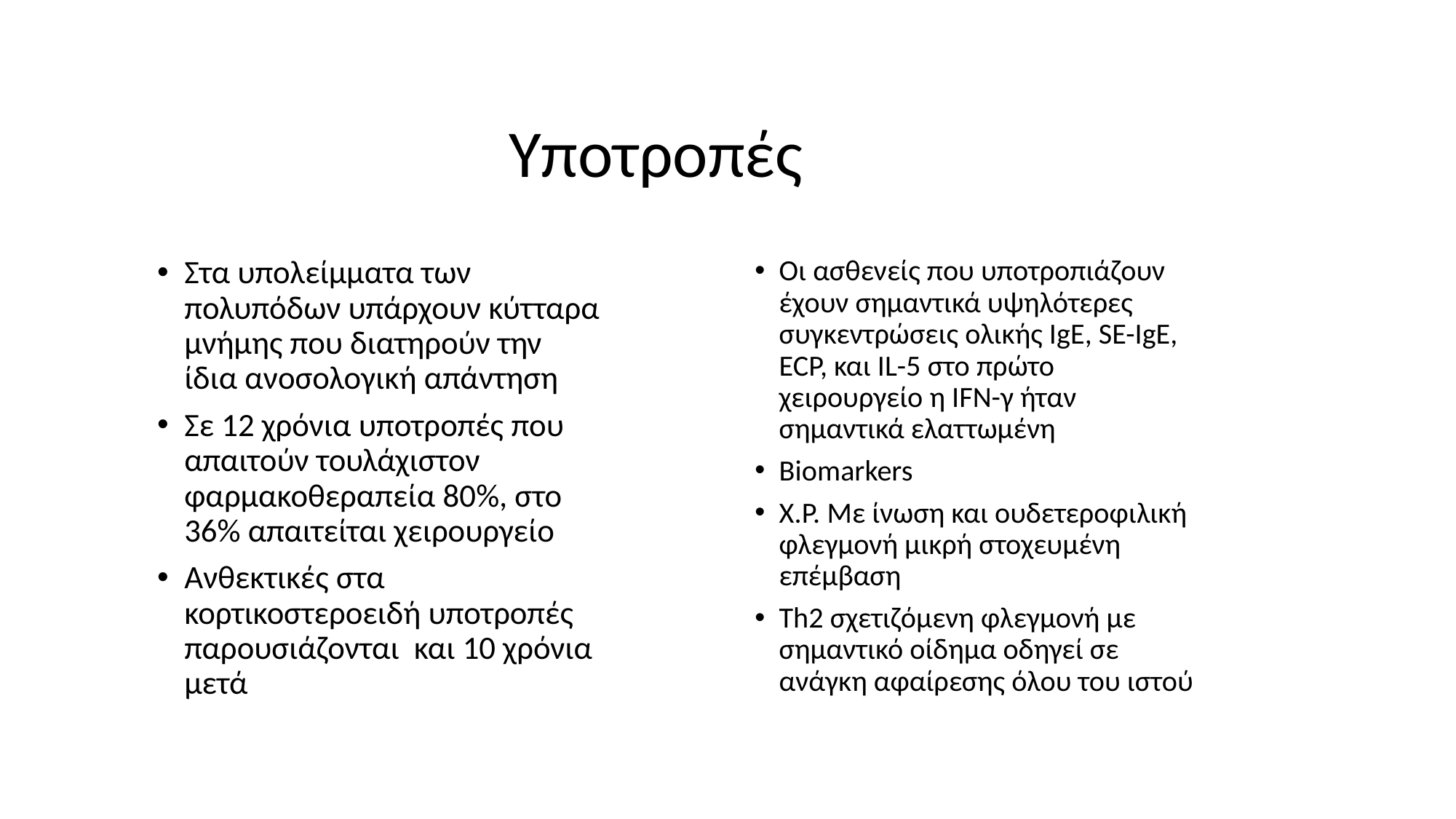

# Υποτροπές
Στα υπολείμματα των πολυπόδων υπάρχουν κύτταρα μνήμης που διατηρούν την ίδια ανοσολογική απάντηση
Σε 12 χρόνια υποτροπές που απαιτούν τουλάχιστον φαρμακοθεραπεία 80%, στο 36% απαιτείται χειρουργείο
Ανθεκτικές στα κορτικοστεροειδή υποτροπές παρουσιάζονται  και 10 χρόνια μετά
Οι ασθενείς που υποτροπιάζουν έχουν σημαντικά υψηλότερες συγκεντρώσεις ολικής IgE, SE-IgE, ECP, και IL-5 στο πρώτο χειρουργείο η IFN-γ ήταν σημαντικά ελαττωμένη
Βiomarkers
Χ.Ρ. Με ίνωση και ουδετεροφιλική φλεγμονή μικρή στοχευμένη επέμβαση
Th2 σχετιζόμενη φλεγμονή με σημαντικό οίδημα οδηγεί σε ανάγκη αφαίρεσης όλου του ιστού